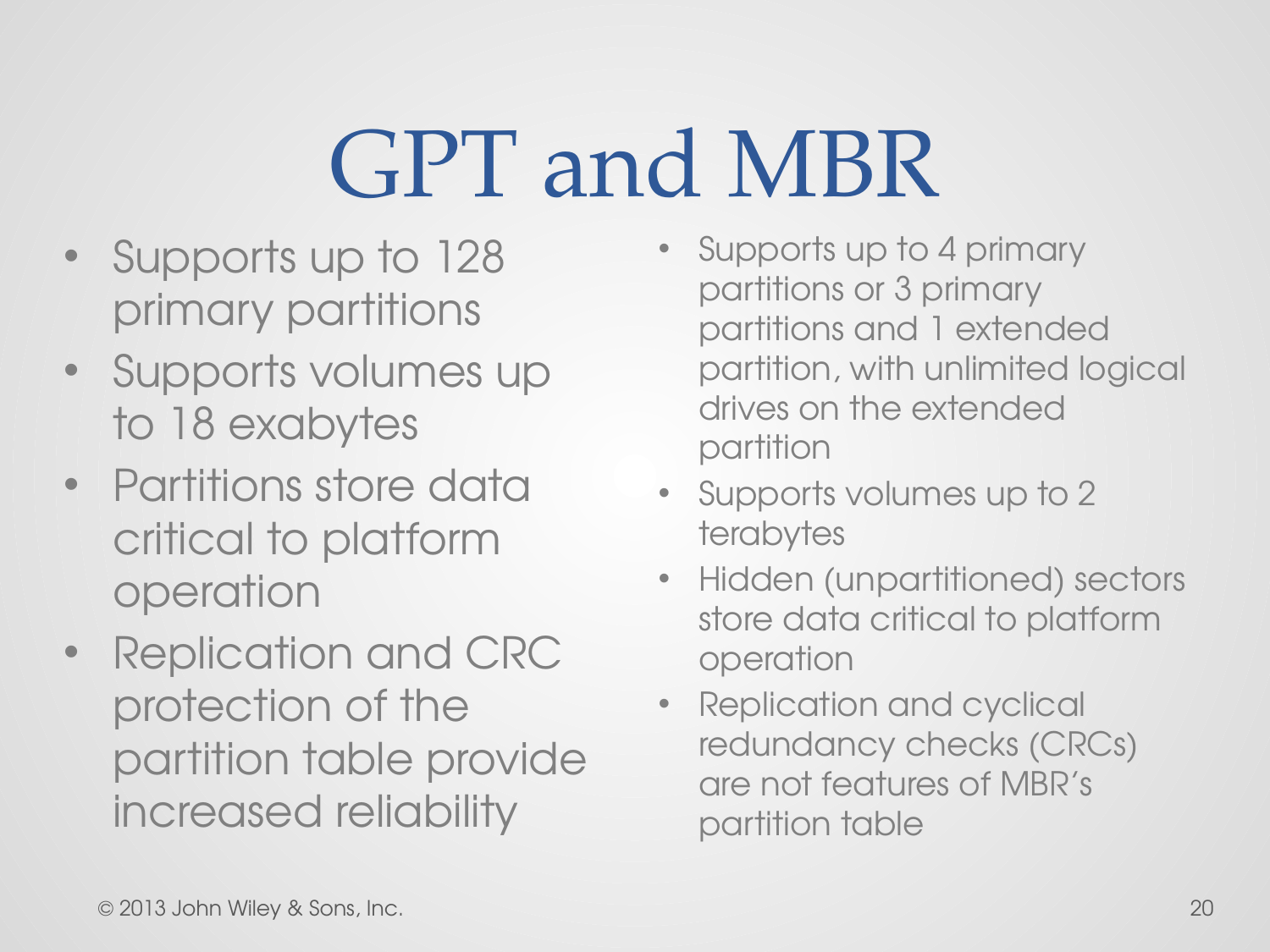

# GPT and MBR
Supports up to 128 primary partitions
Supports volumes up to 18 exabytes
Partitions store data critical to platform operation
Replication and CRC protection of the partition table provide increased reliability

Supports up to 4 primary partitions or 3 primary partitions and 1 extended partition, with unlimited logical drives on the extended partition
Supports volumes up to 2 terabytes
Hidden (unpartitioned) sectors store data critical to platform operation
Replication and cyclical redundancy checks (CRCs) are not features of MBR’s partition table

© 2013 John Wiley & Sons, Inc.
20